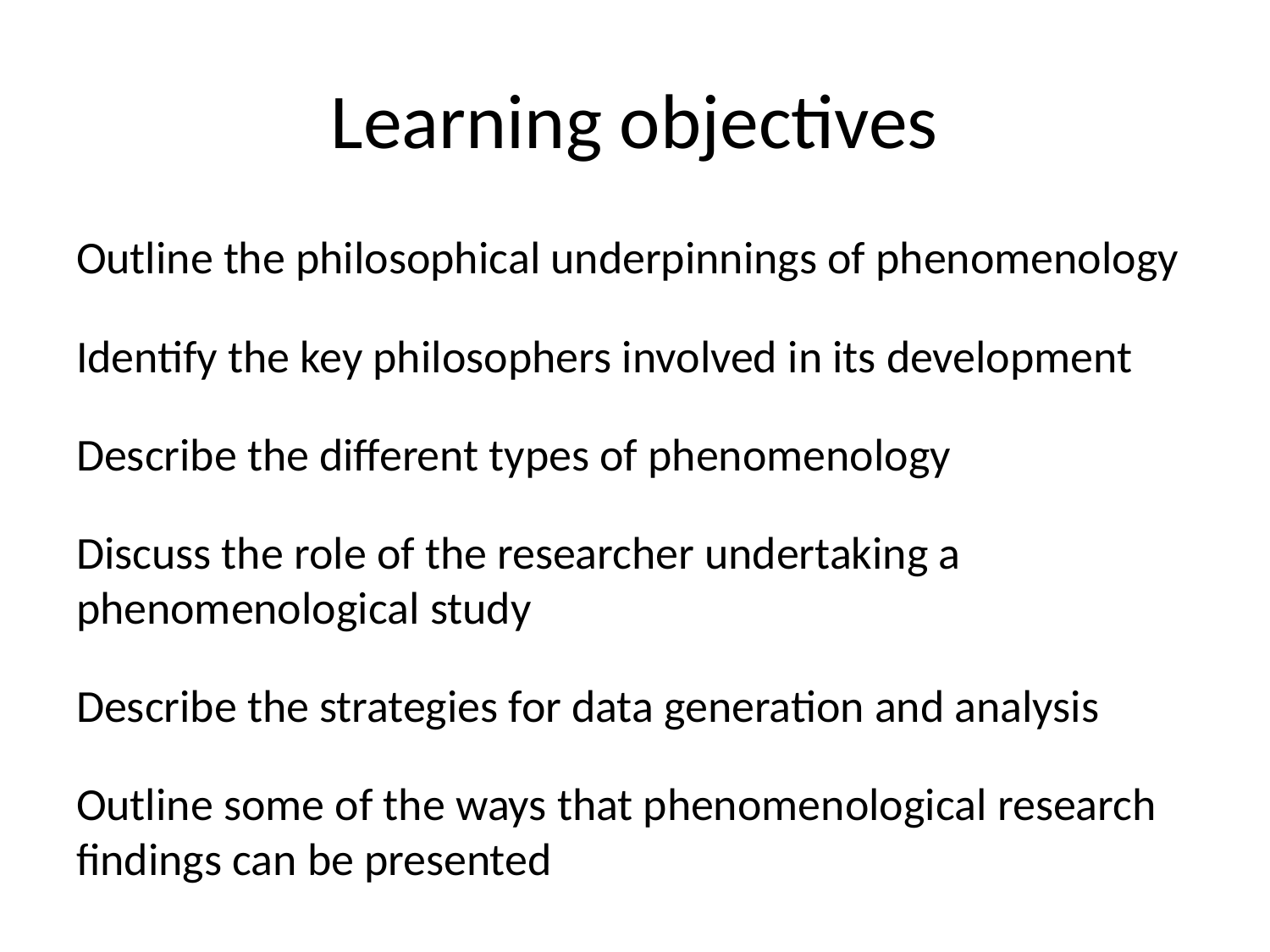

# Learning objectives
Outline the philosophical underpinnings of phenomenology
Identify the key philosophers involved in its development
Describe the different types of phenomenology
Discuss the role of the researcher undertaking a phenomenological study
Describe the strategies for data generation and analysis
Outline some of the ways that phenomenological research findings can be presented